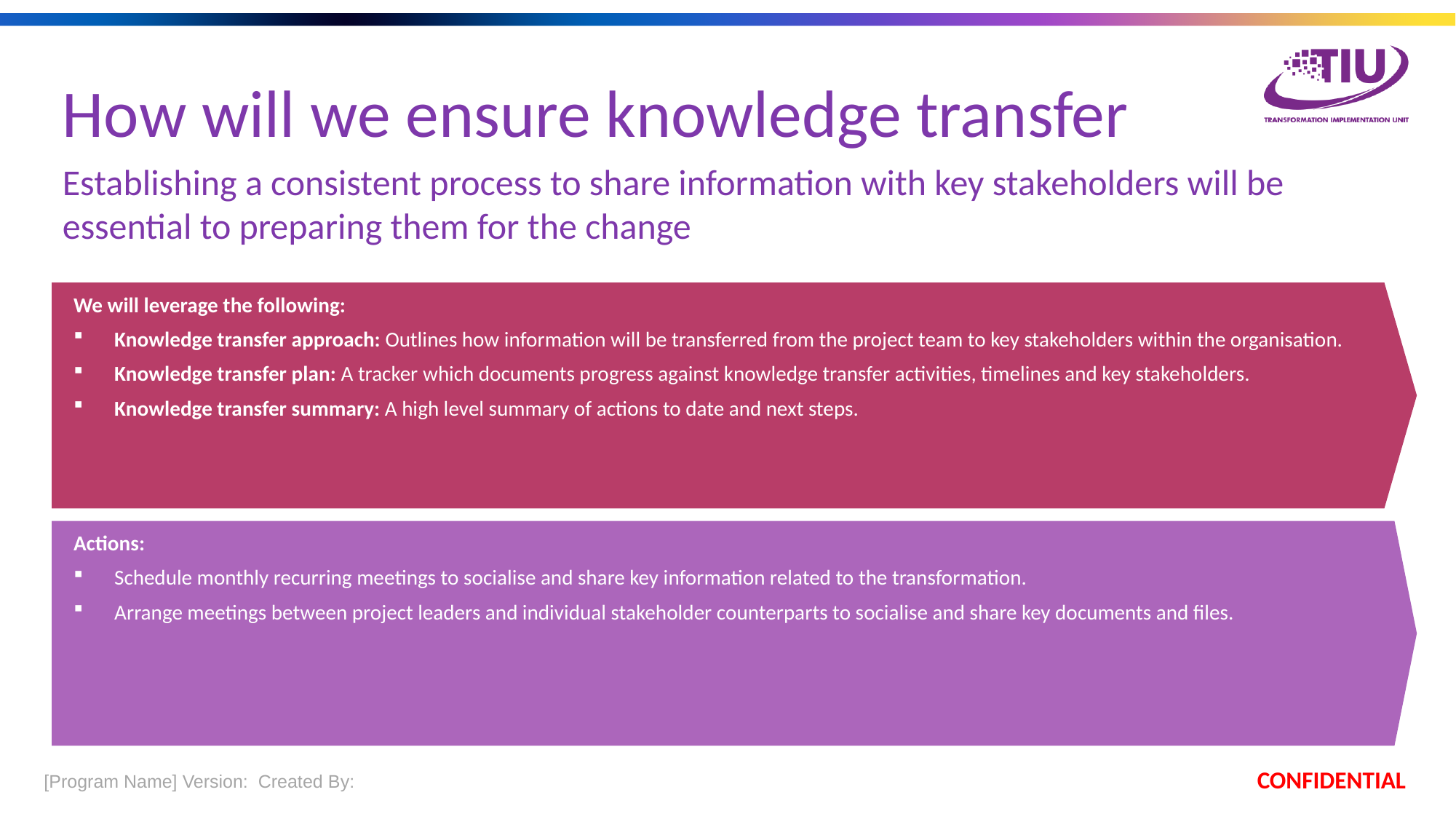

How will we ensure knowledge transfer
Establishing a consistent process to share information with key stakeholders will be essential to preparing them for the change
We will leverage the following:
Knowledge transfer approach: Outlines how information will be transferred from the project team to key stakeholders within the organisation.
Knowledge transfer plan: A tracker which documents progress against knowledge transfer activities, timelines and key stakeholders.
Knowledge transfer summary: A high level summary of actions to date and next steps.
Actions:
Schedule monthly recurring meetings to socialise and share key information related to the transformation.
Arrange meetings between project leaders and individual stakeholder counterparts to socialise and share key documents and files.

 [Program Name] Version:  Created By:
CONFIDENTIAL